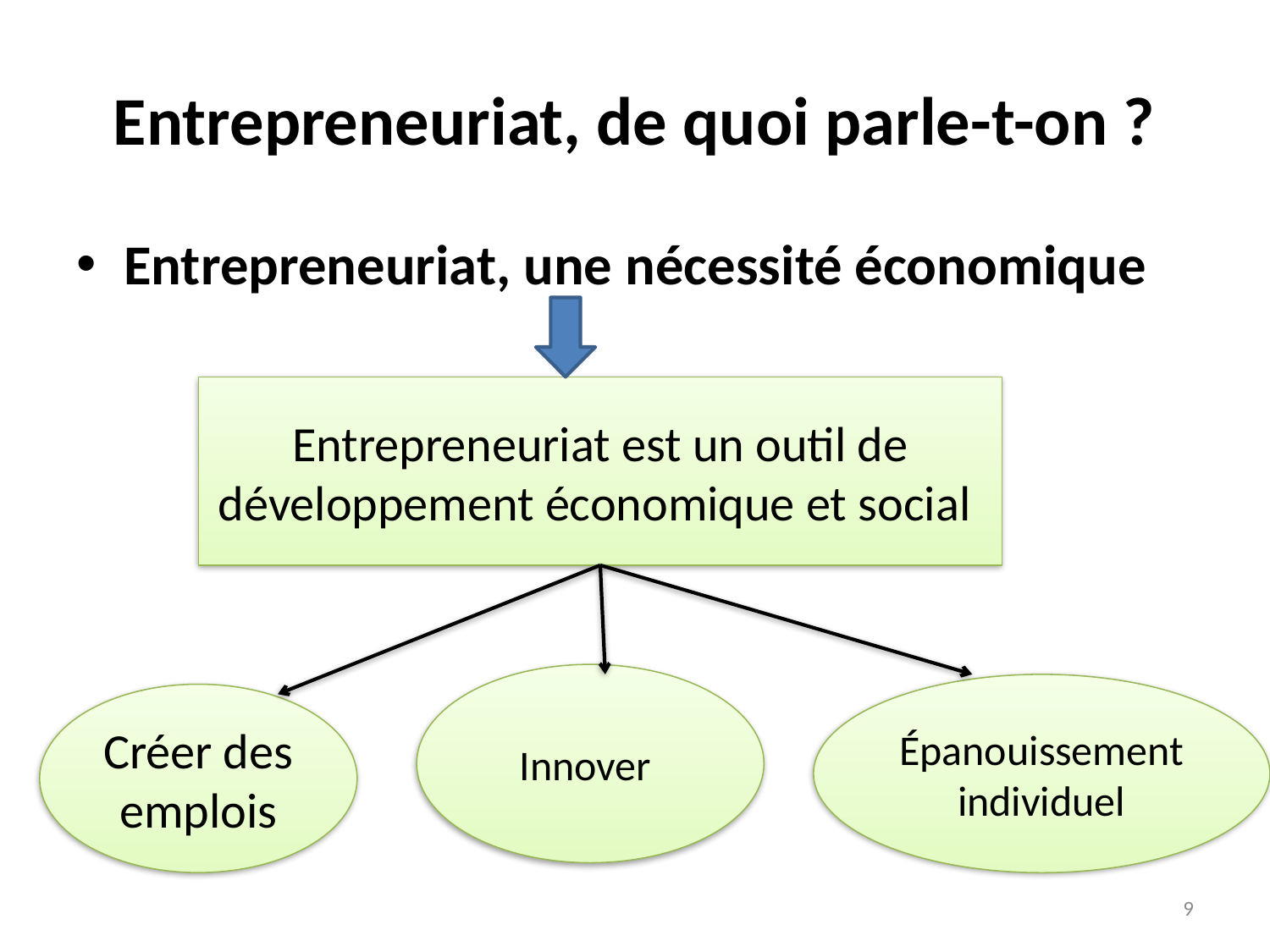

# Entrepreneuriat, de quoi parle-t-on ?
Entrepreneuriat, une nécessité économique

Entrepreneuriat est un outil de développement économique et social
Innover
Épanouissement individuel
Créer des emplois
9